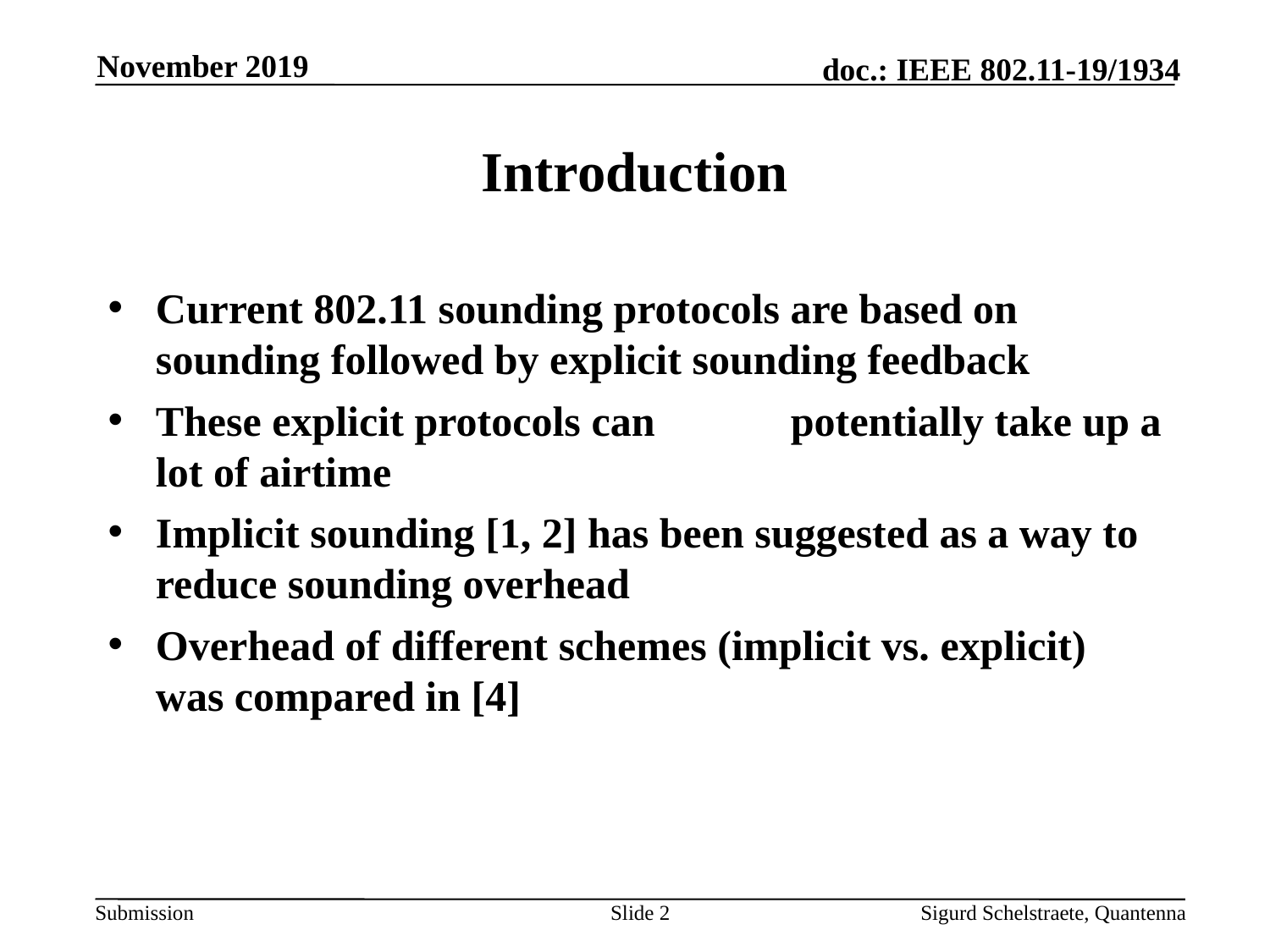

November 2019
# Introduction
Current 802.11 sounding protocols are based on sounding followed by explicit sounding feedback
These explicit protocols can 	potentially take up a lot of airtime
Implicit sounding [1, 2] has been suggested as a way to reduce sounding overhead
Overhead of different schemes (implicit vs. explicit) was compared in [4]
Slide 2
Sigurd Schelstraete, Quantenna